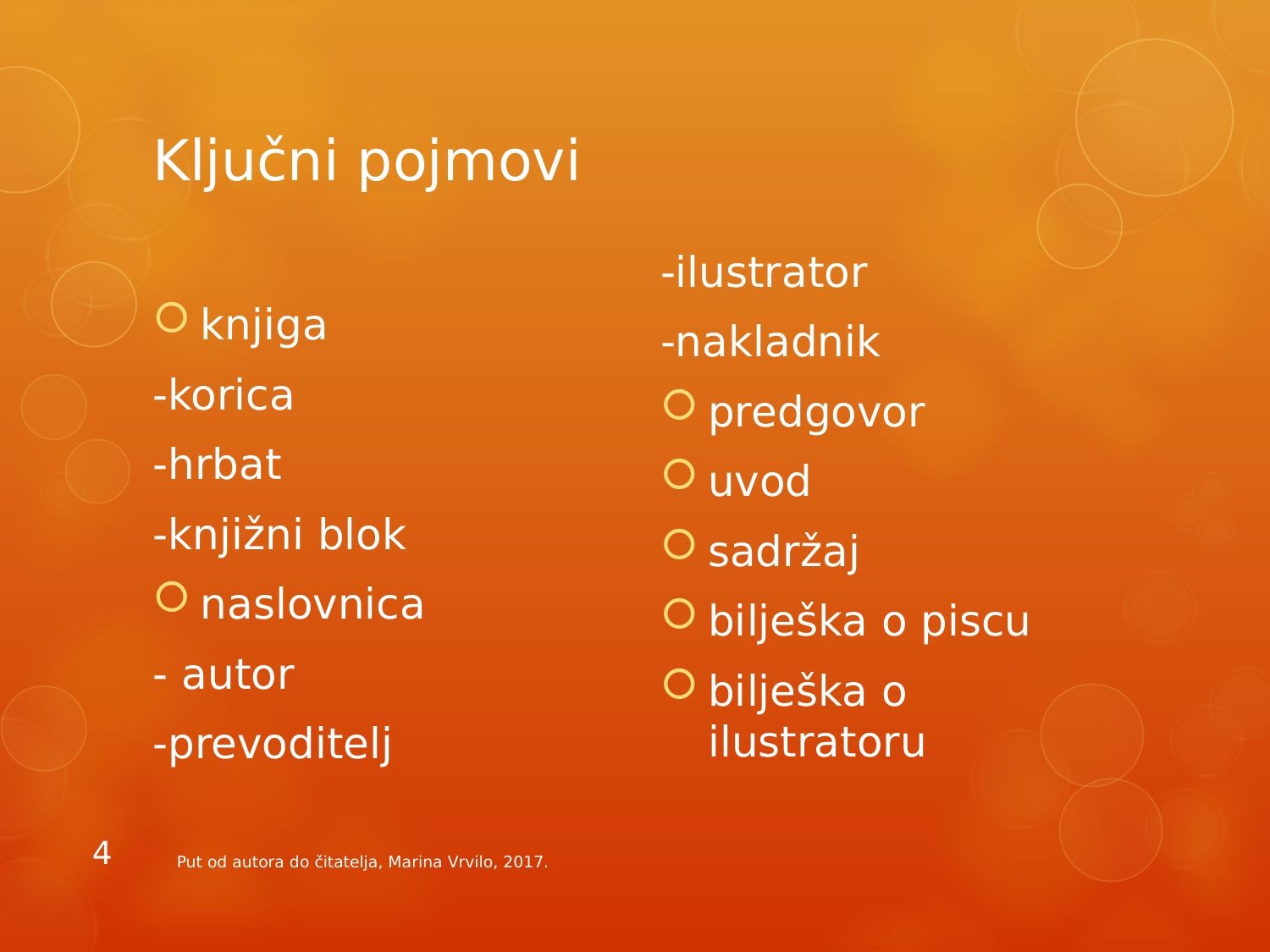

# Ključni pojmovi
knjiga
-korica
-hrbat
-knjižni blok
naslovnica
- autor
-prevoditelj
-ilustrator
-nakladnik
predgovor
uvod
sadržaj
bilješka o piscu
bilješka o ilustratoru

4
Put od autora do čitatelja, Marina Vrvilo, 2017.